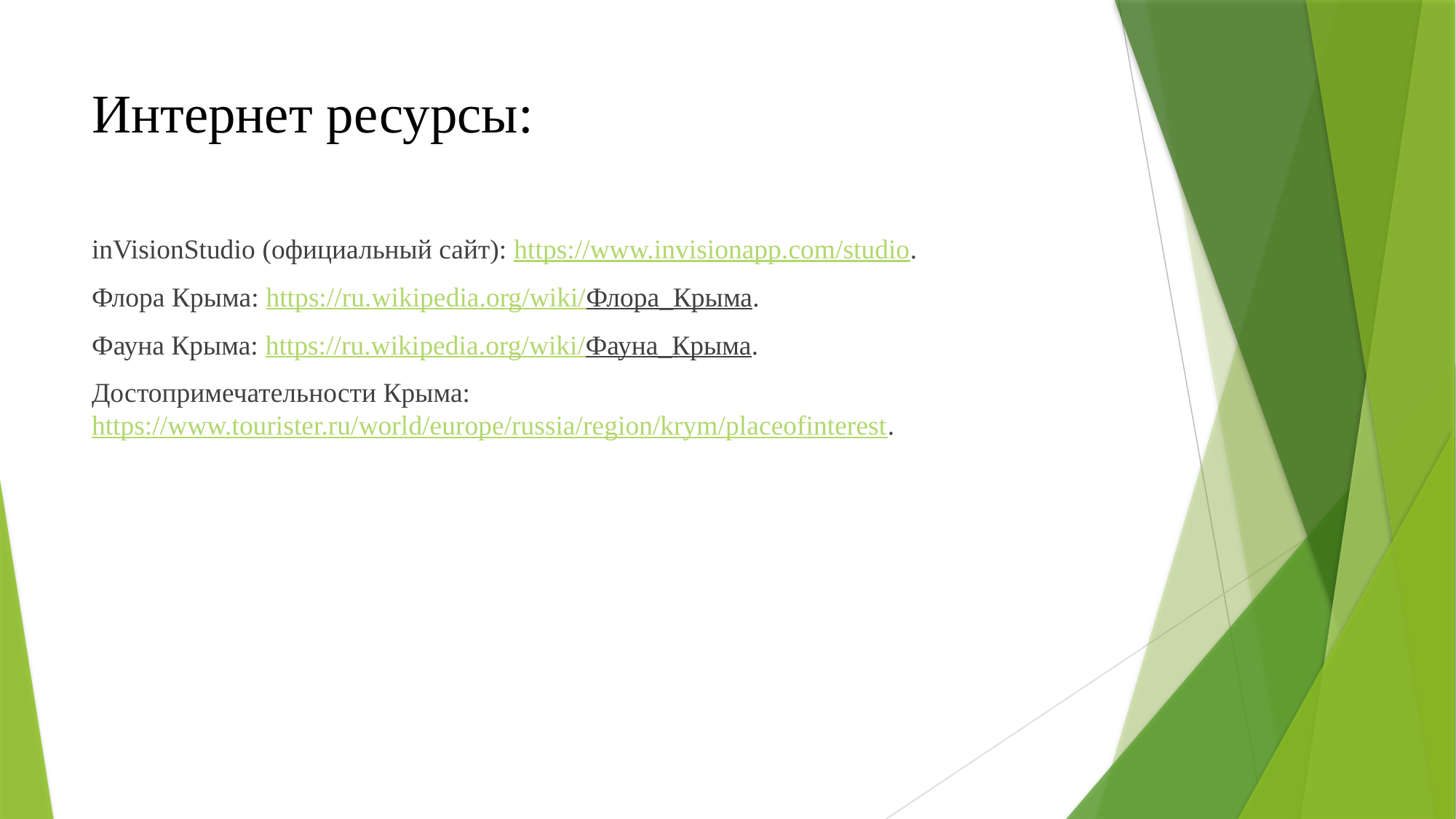

# Интернет ресурсы:
inVisionStudio (официальный сайт): https://www.invisionapp.com/studio.
Флора Крыма: https://ru.wikipedia.org/wiki/Флора_Крыма.
Фауна Крыма: https://ru.wikipedia.org/wiki/Фауна_Крыма.
Достопримечательности Крыма: https://www.tourister.ru/world/europe/russia/region/krym/placeofinterest.